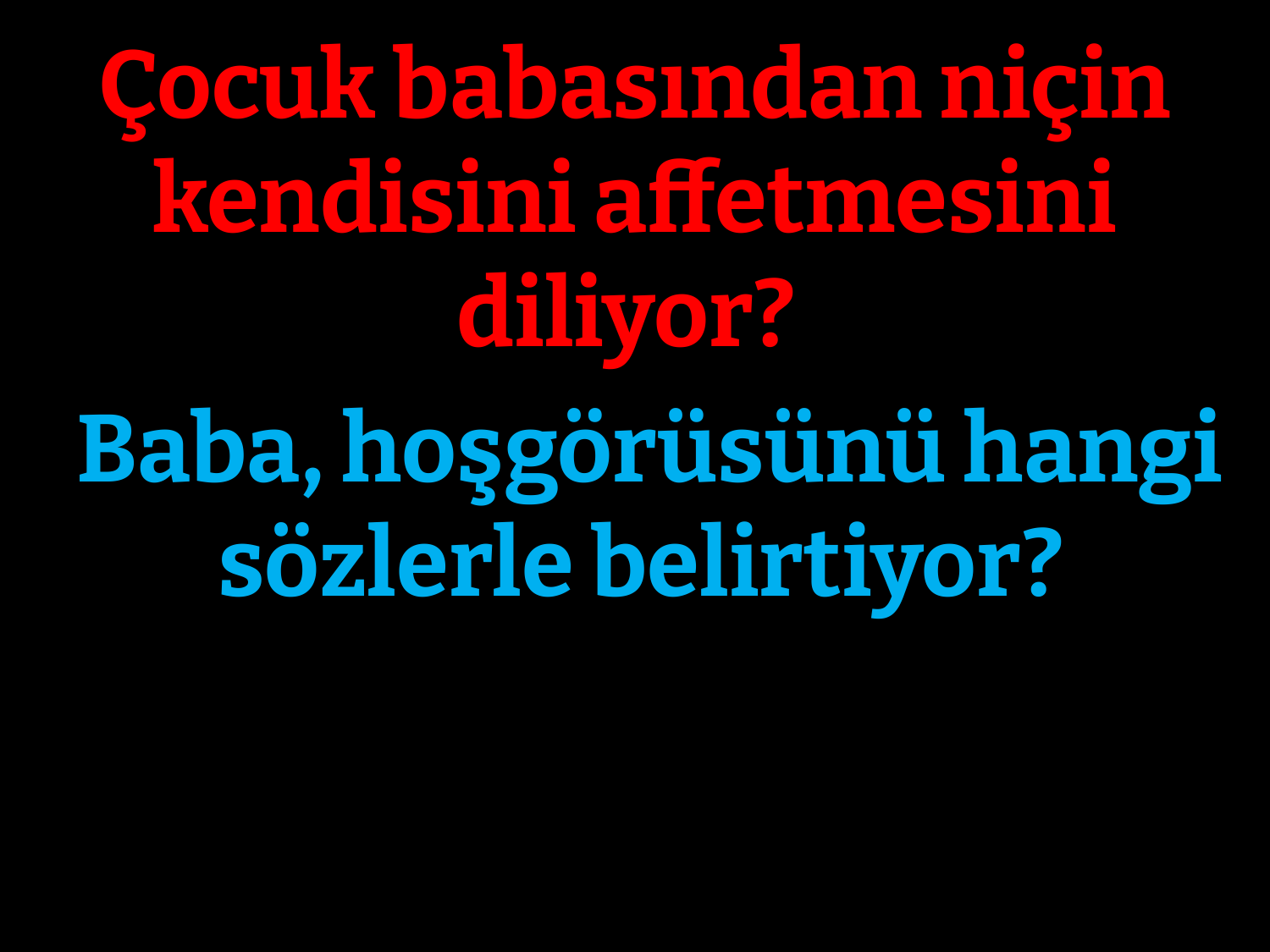

Çocuk babasından niçin kendisini affetmesini diliyor?
#
Baba, hoşgörüsünü hangi sözlerle belirtiyor?

...www.sorubak.com...